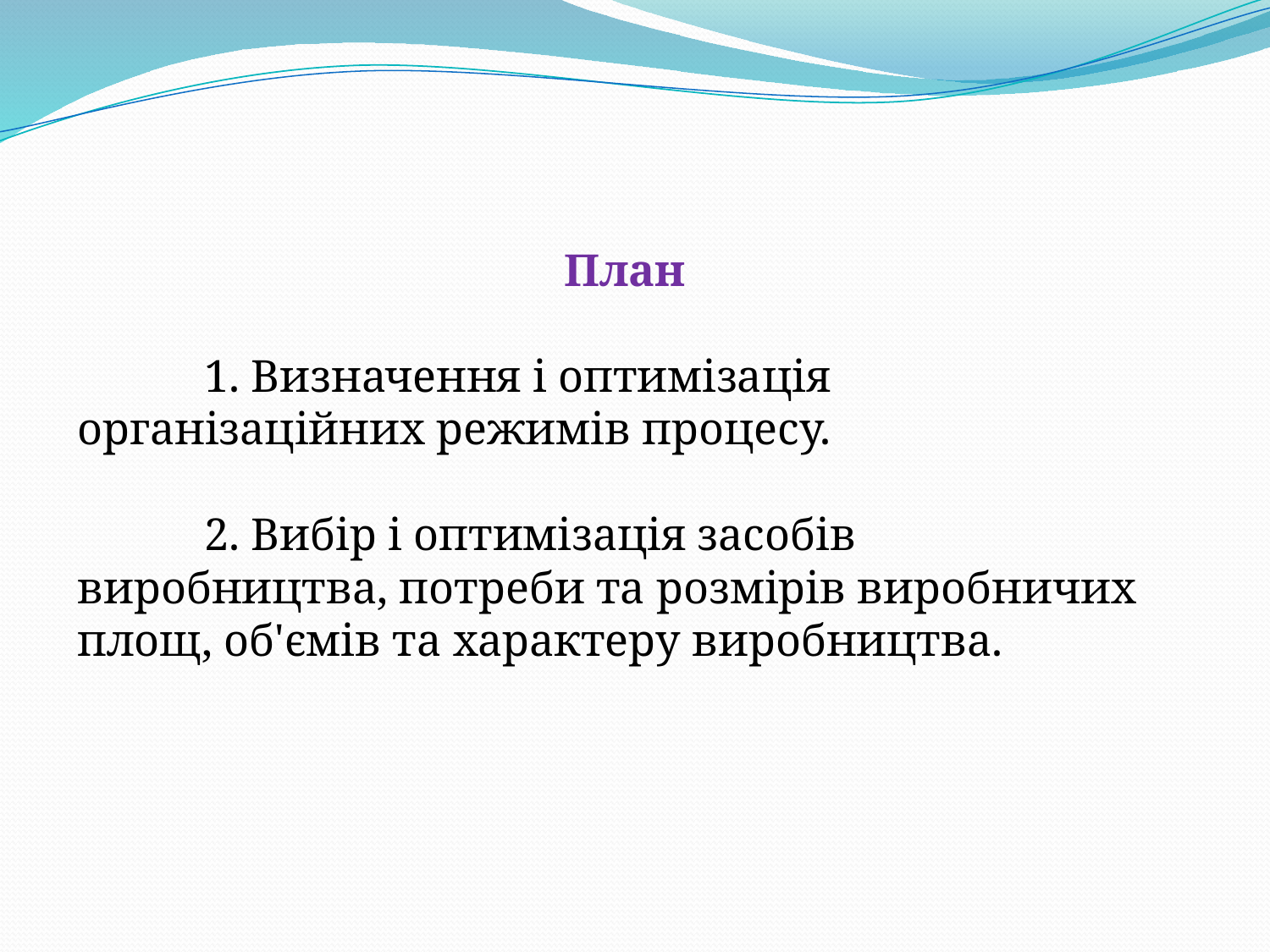

План

	1. Визначення і оптимізація організаційних режимів процесу.

	2. Вибір і оптимізація засобів виробництва, потреби та розмірів виробничих площ, об'ємів та характеру виробництва.